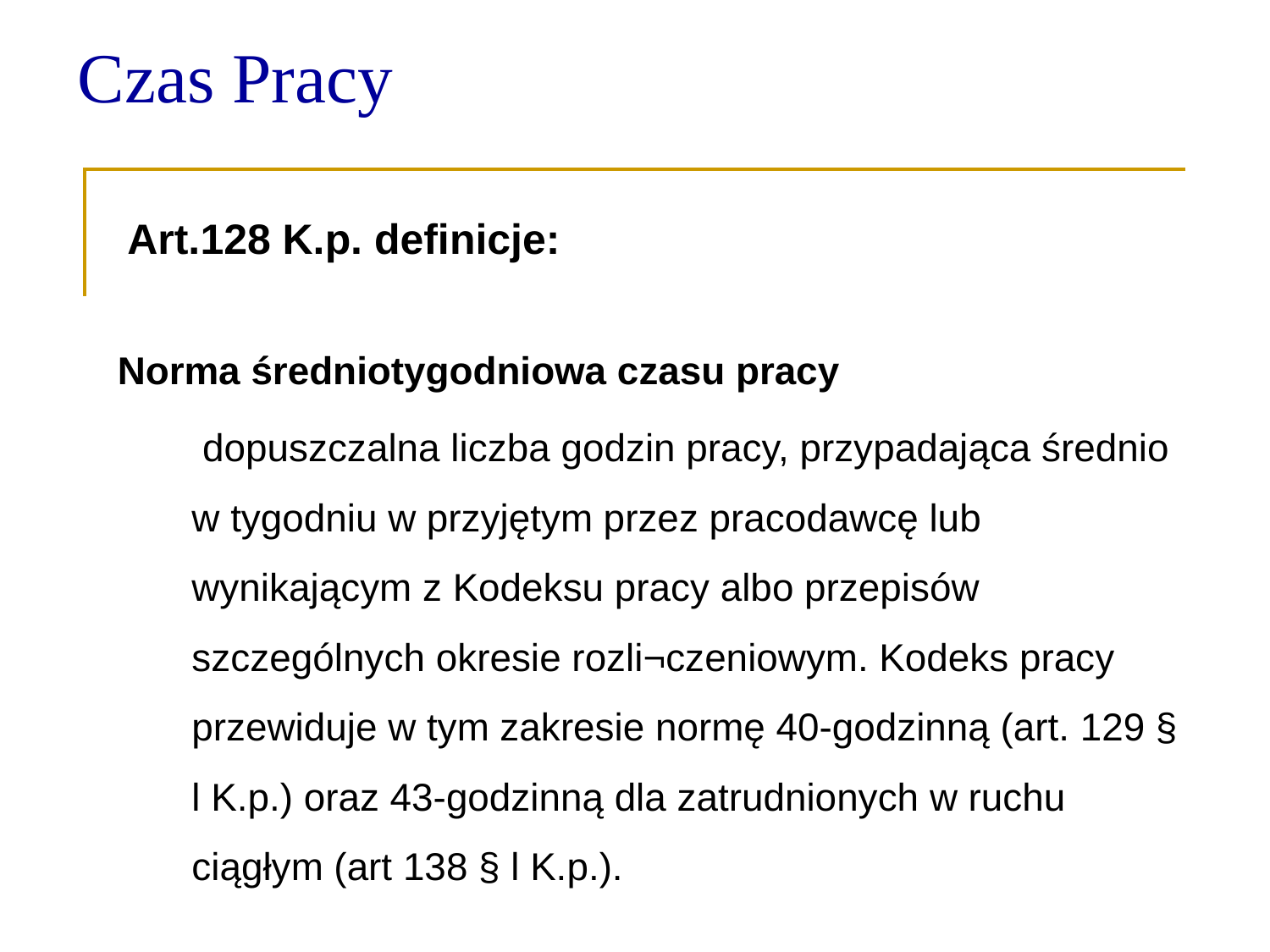

Czas Pracy
Art.128 K.p. definicje:
Norma średniotygodniowa czasu pracy
	 dopuszczalna liczba godzin pracy, przypadająca średnio w tygodniu w przyjętym przez pracodawcę lub wynikającym z Kodeksu pracy albo przepisów szczególnych okresie rozli¬czeniowym. Kodeks pracy przewiduje w tym zakresie normę 40-godzinną (art. 129 § l K.p.) oraz 43-godzinną dla zatrudnionych w ruchu ciągłym (art 138 § l K.p.).